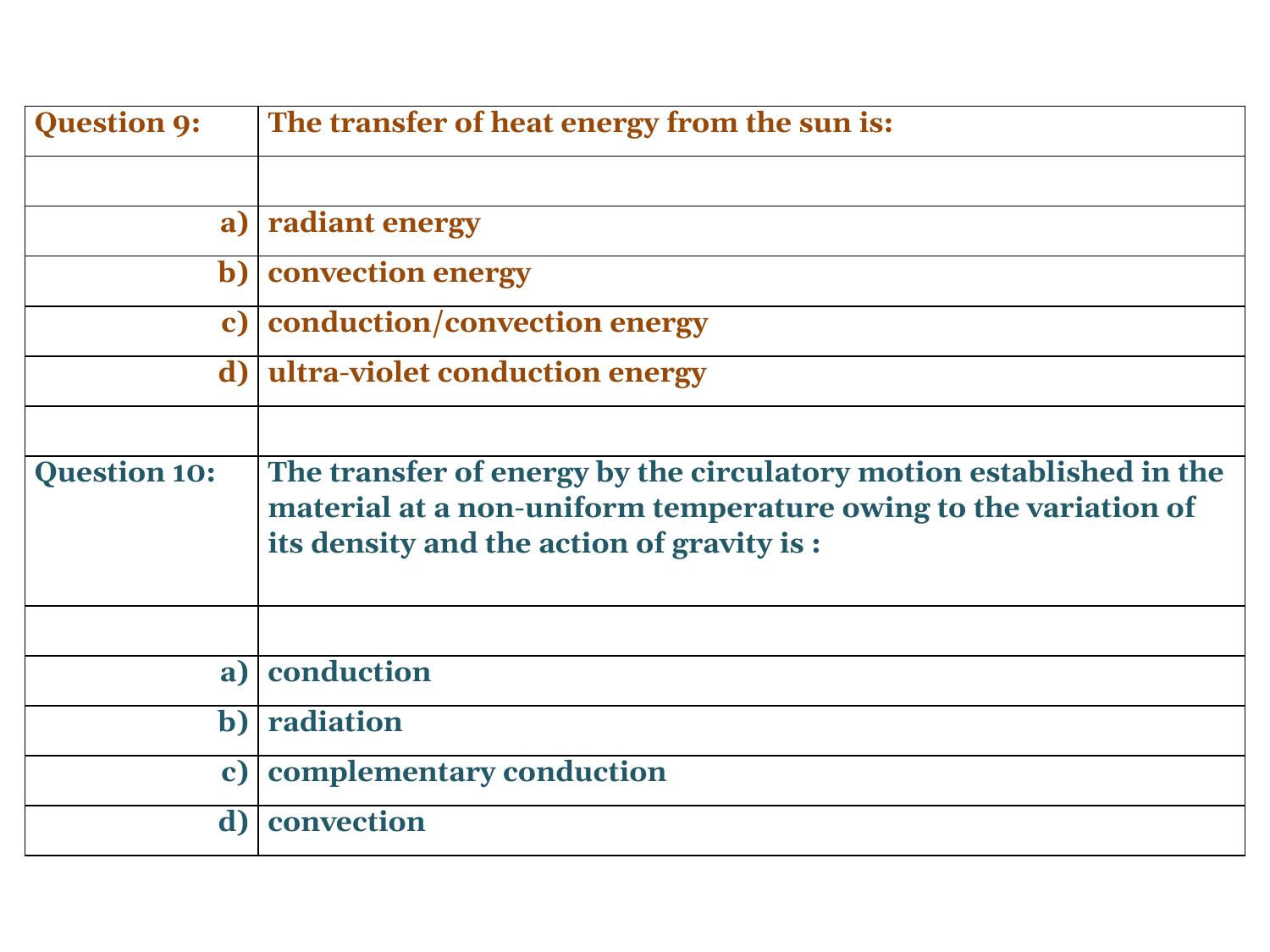

| Question 9: | The transfer of heat energy from the sun is: |
| --- | --- |
|  |  |
| a) | radiant energy |
| b) | convection energy |
| c) | conduction/convection energy |
| d) | ultra-violet conduction energy |
|  |  |
| Question 10: | The transfer of energy by the circulatory motion established in the material at a non-uniform temperature owing to the variation of its density and the action of gravity is : |
|  |  |
| a) | conduction |
| b) | radiation |
| c) | complementary conduction |
| d) | convection |